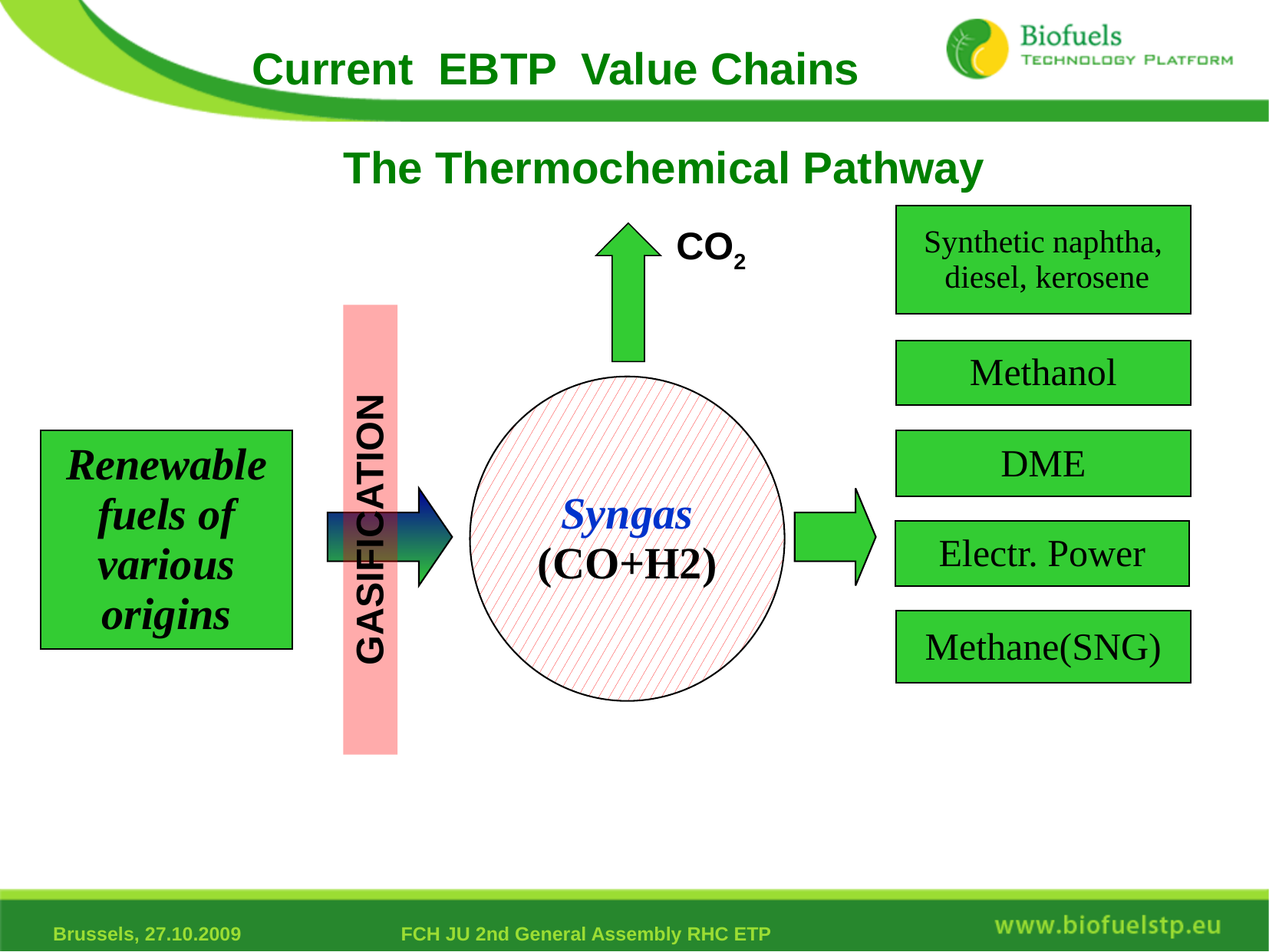

Current  EBTP  Value Chains
The Thermochemical Pathway

Synthetic naphtha,
 diesel, kerosene
CO2

Methanol
Syngas
(CO+H2)
Renewable
fuels of
various
origins
DME

GASIFICATION
Electr. Power
Methane(SNG)